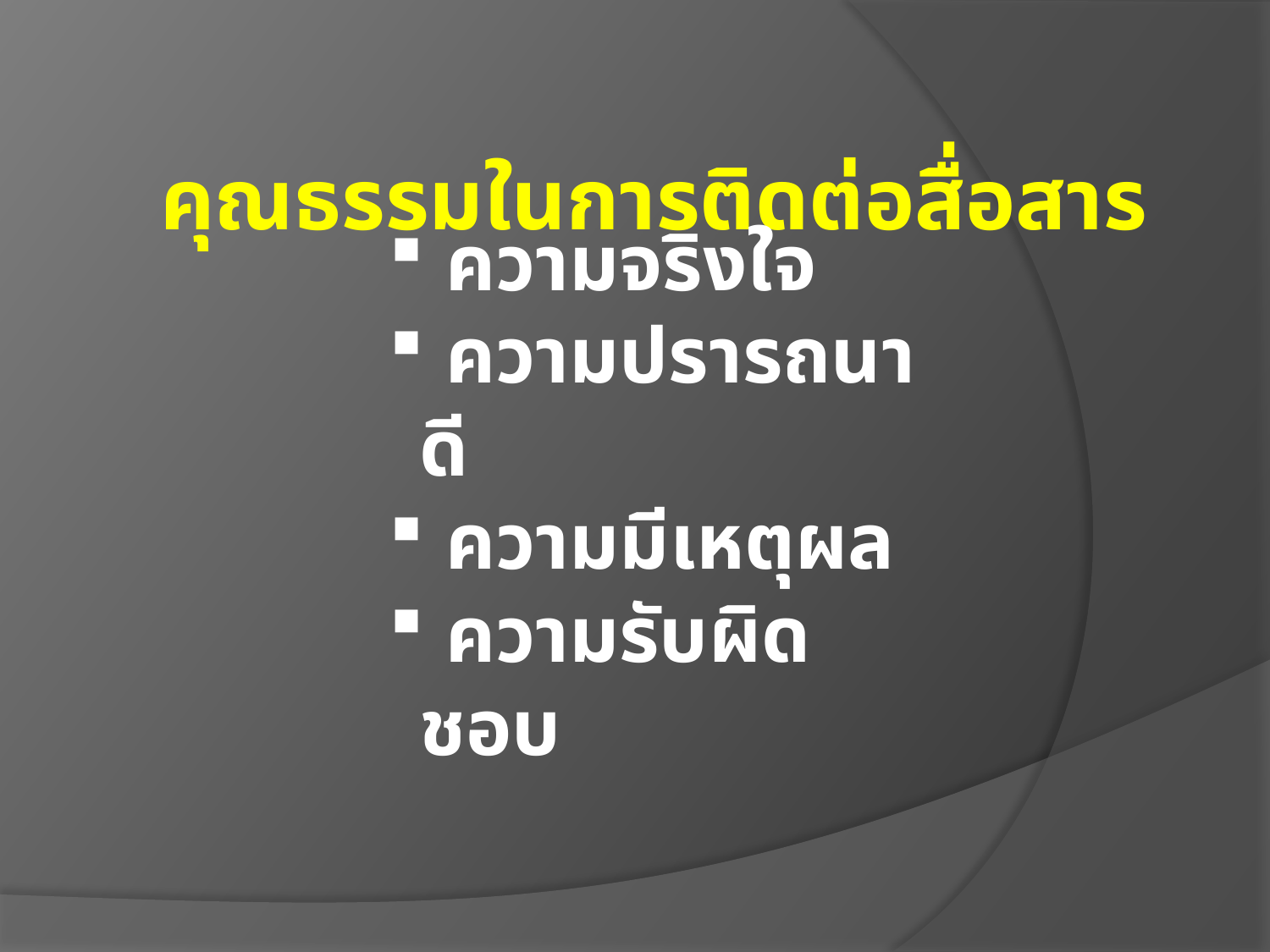

คุณธรรมในการติดต่อสื่อสาร
 ความจริงใจ
 ความปรารถนาดี
 ความมีเหตุผล
 ความรับผิดชอบ